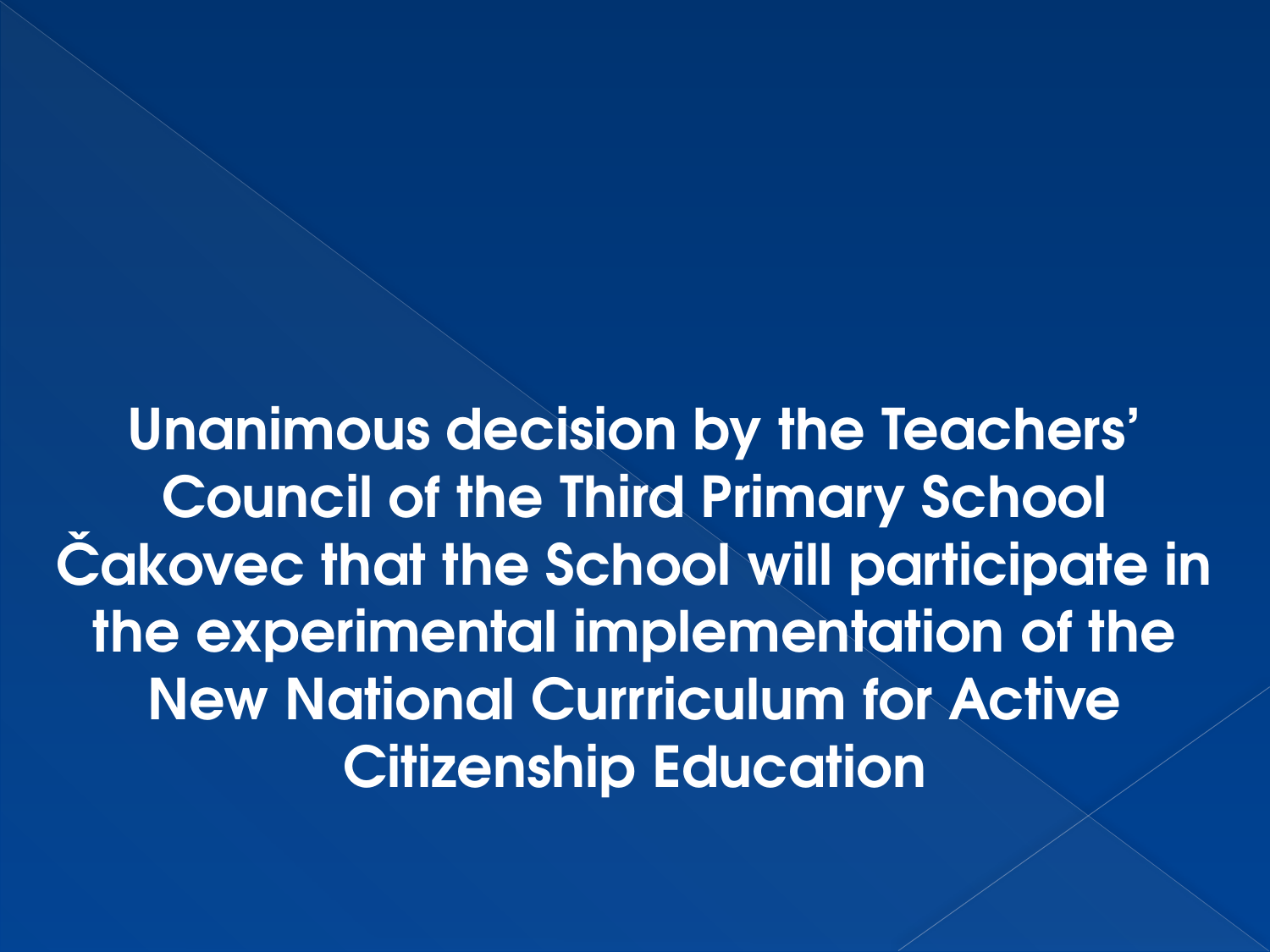

Unanimous decision by the Teachers’ Council of the Third Primary School Čakovec that the School will participate in the experimental implementation of the New National Currriculum for Active Citizenship Education